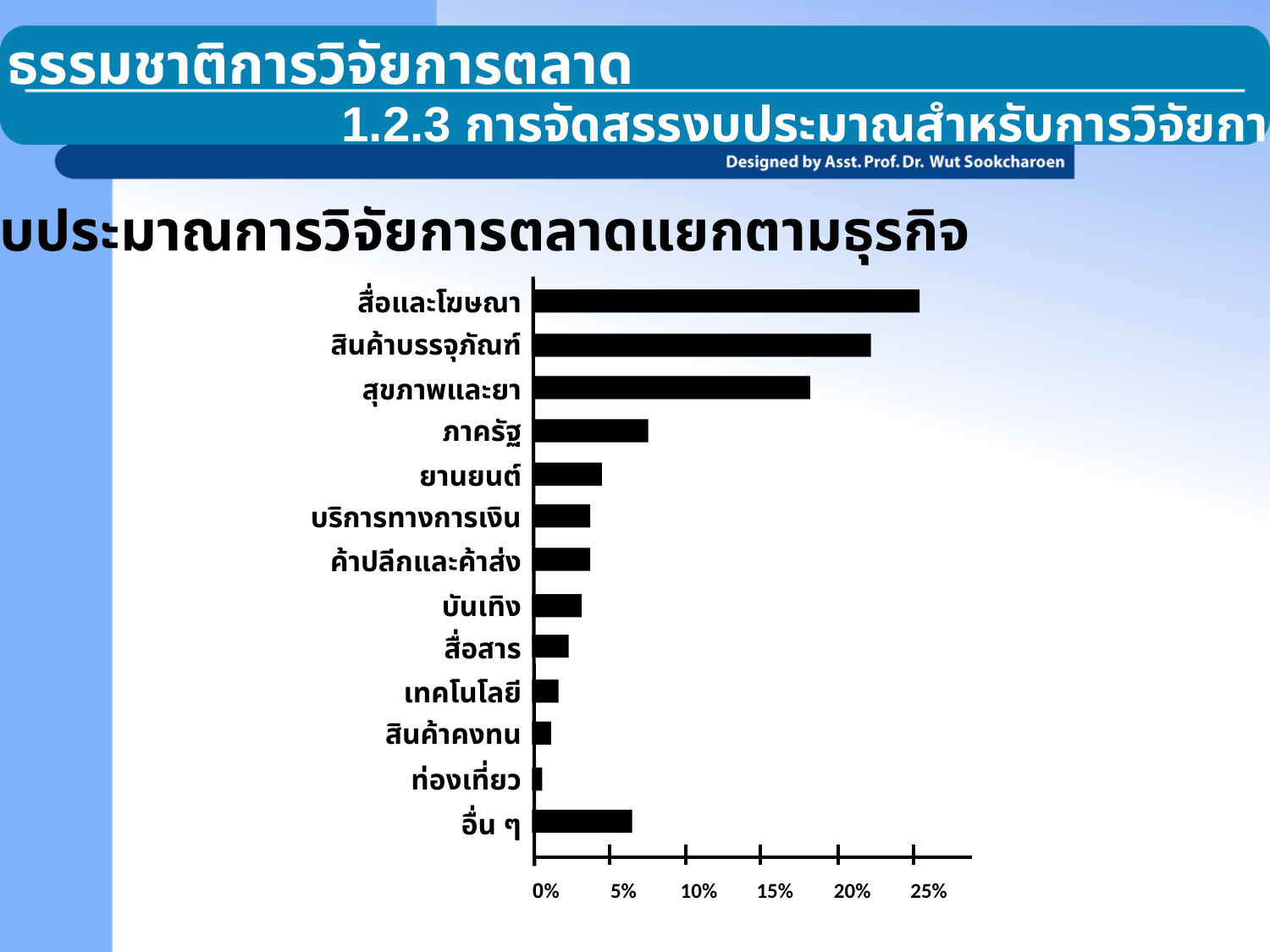

1.2 ธรรมชาติการวิจัยการตลาด
1.2.3 การจัดสรรงบประมาณสำหรับการวิจัยการตลาด
งบประมาณการวิจัยการตลาดแยกตามธุรกิจ
สื่อและโฆษณา

สินค้าบรรจุภัณฑ์
สุขภาพและยา
ภาครัฐ
ยานยนต์
บริการทางการเงิน
ค้าปลีกและค้าส่ง
บันเทิง
สื่อสาร
เทคโนโลยี
สินค้าคงทน
ท่องเที่ยว
อื่น ๆ
0%
5%
10%
15%
20%
25%